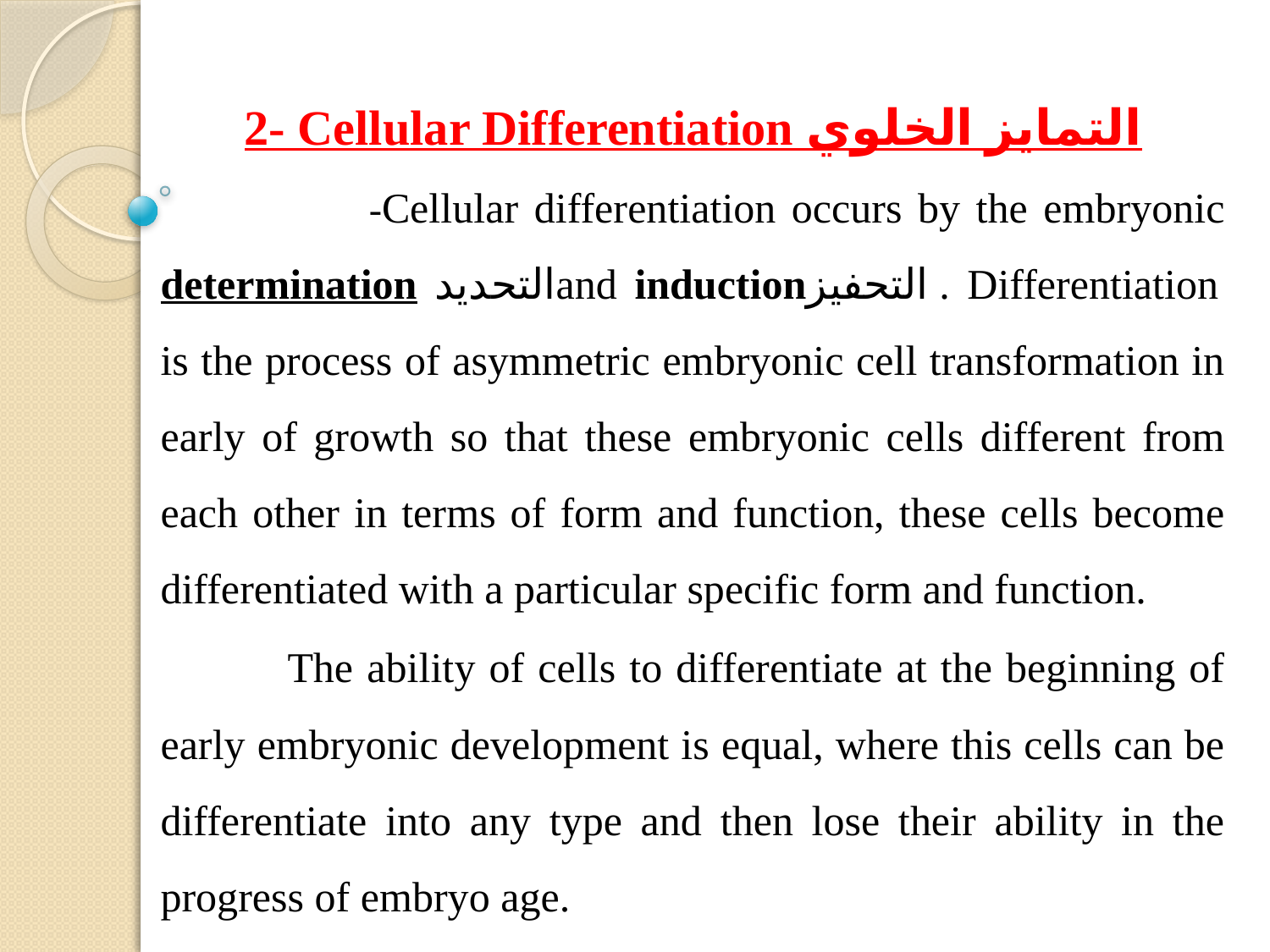

2- Cellular Differentiation التمايز الخلوي
              -Cellular differentiation occurs by the embryonic determination التحديدand inductionالتحفيز . Differentiation is the process of asymmetric embryonic cell transformation in early of growth so that these embryonic cells different from each other in terms of form and function, these cells become differentiated with a particular specific form and function.
	The ability of cells to differentiate at the beginning of early embryonic development is equal, where this cells can be differentiate into any type and then lose their ability in the progress of embryo age.